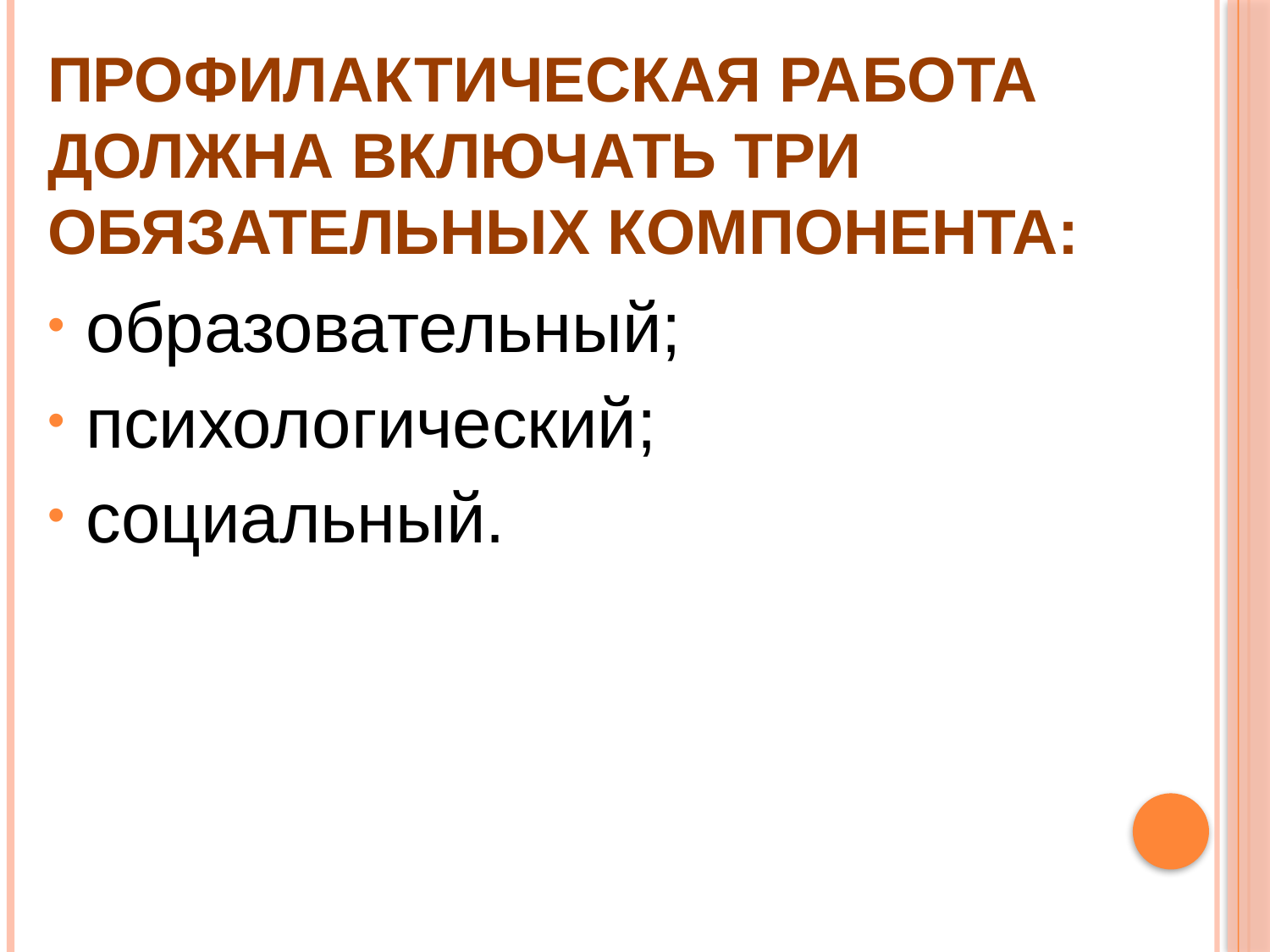

# Профилактическая работа должна включать три обязательных компонента:
образовательный;
психологический;
социальный.